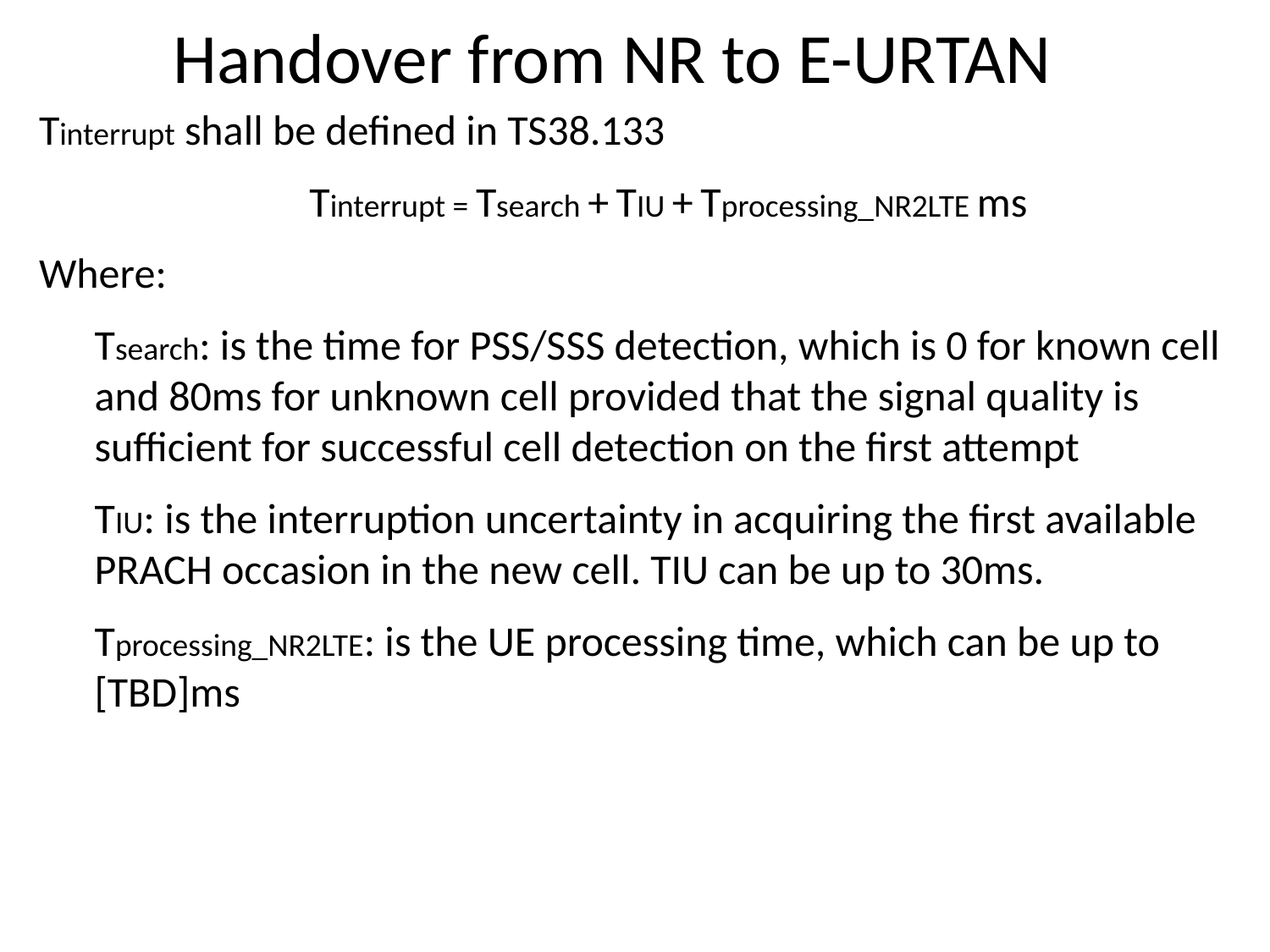

# Handover from NR to E-URTAN
Tinterrupt shall be defined in TS38.133
Tinterrupt = Tsearch + TIU + Tprocessing_NR2LTE ms
Where:
Tsearch: is the time for PSS/SSS detection, which is 0 for known cell and 80ms for unknown cell provided that the signal quality is sufficient for successful cell detection on the first attempt
TIU: is the interruption uncertainty in acquiring the first available PRACH occasion in the new cell. TIU can be up to 30ms.
Tprocessing_NR2LTE: is the UE processing time, which can be up to [TBD]ms